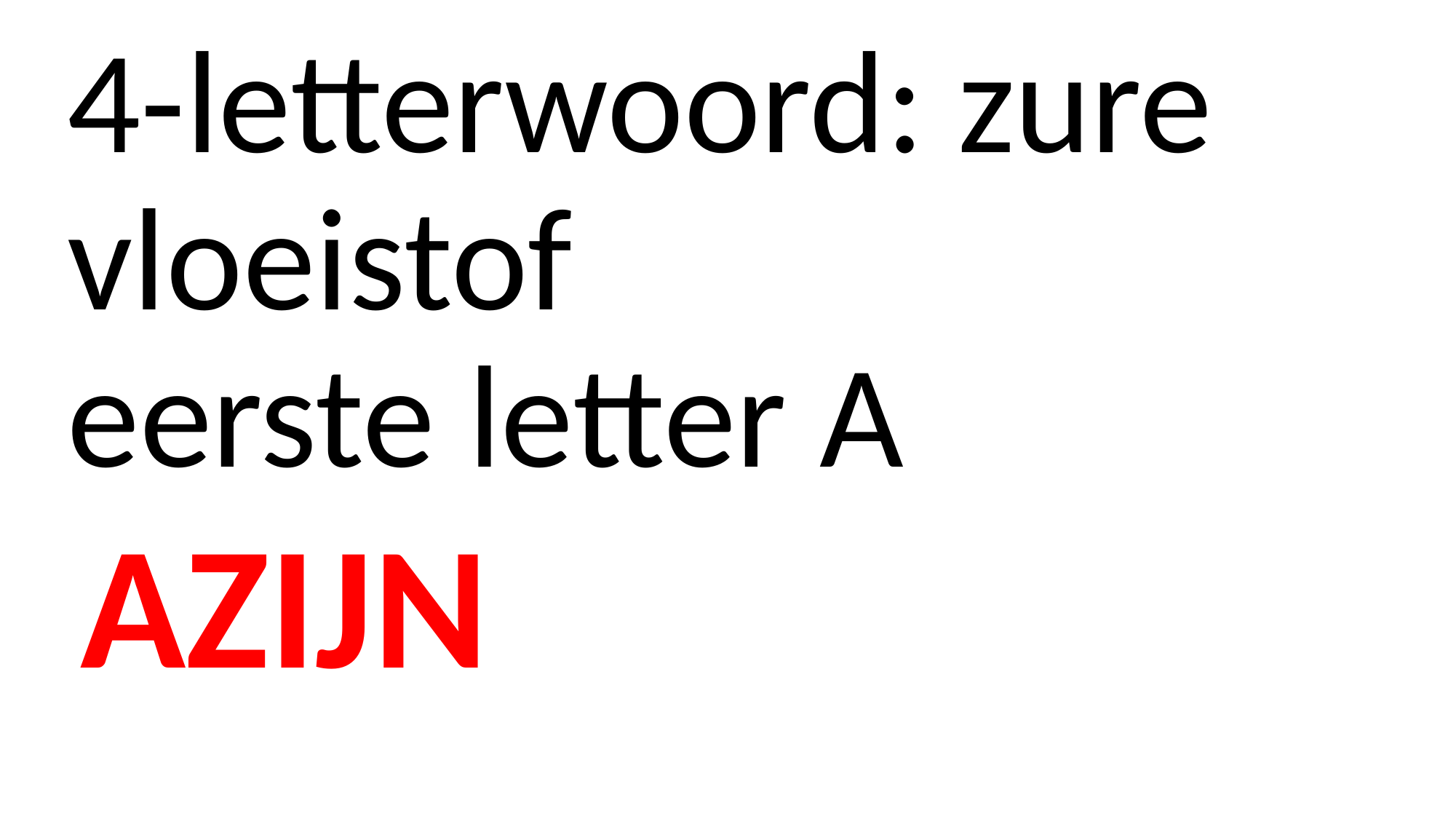

# 4-letterwoord: zure vloeistof eerste letter A
AZIJN